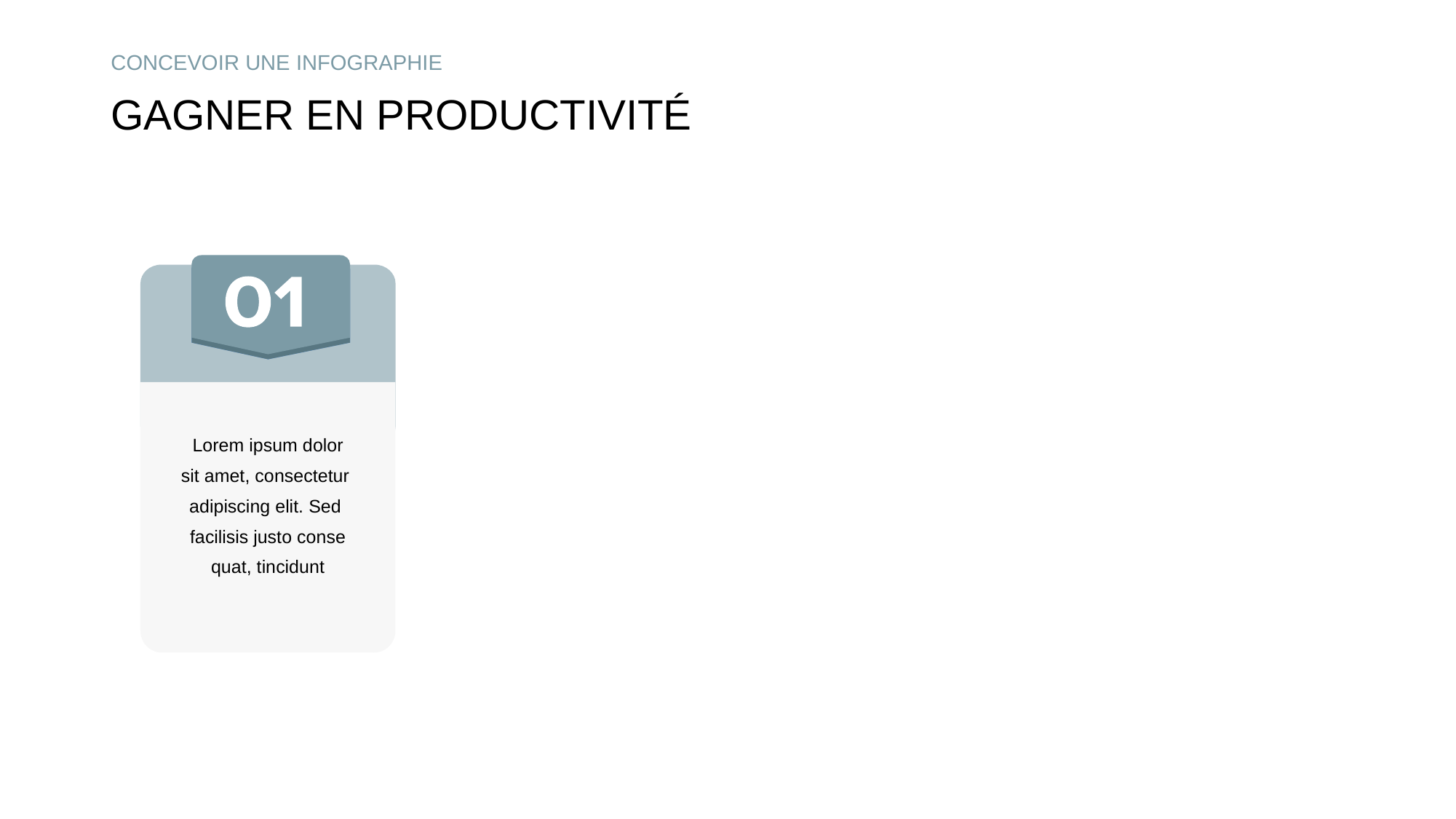

Concevoir une infographie
# Gagner en productivité

Lorem ipsum dolor
sit amet, consectetur
adipiscing elit. Sed
facilisis justo conse
quat, tincidunt